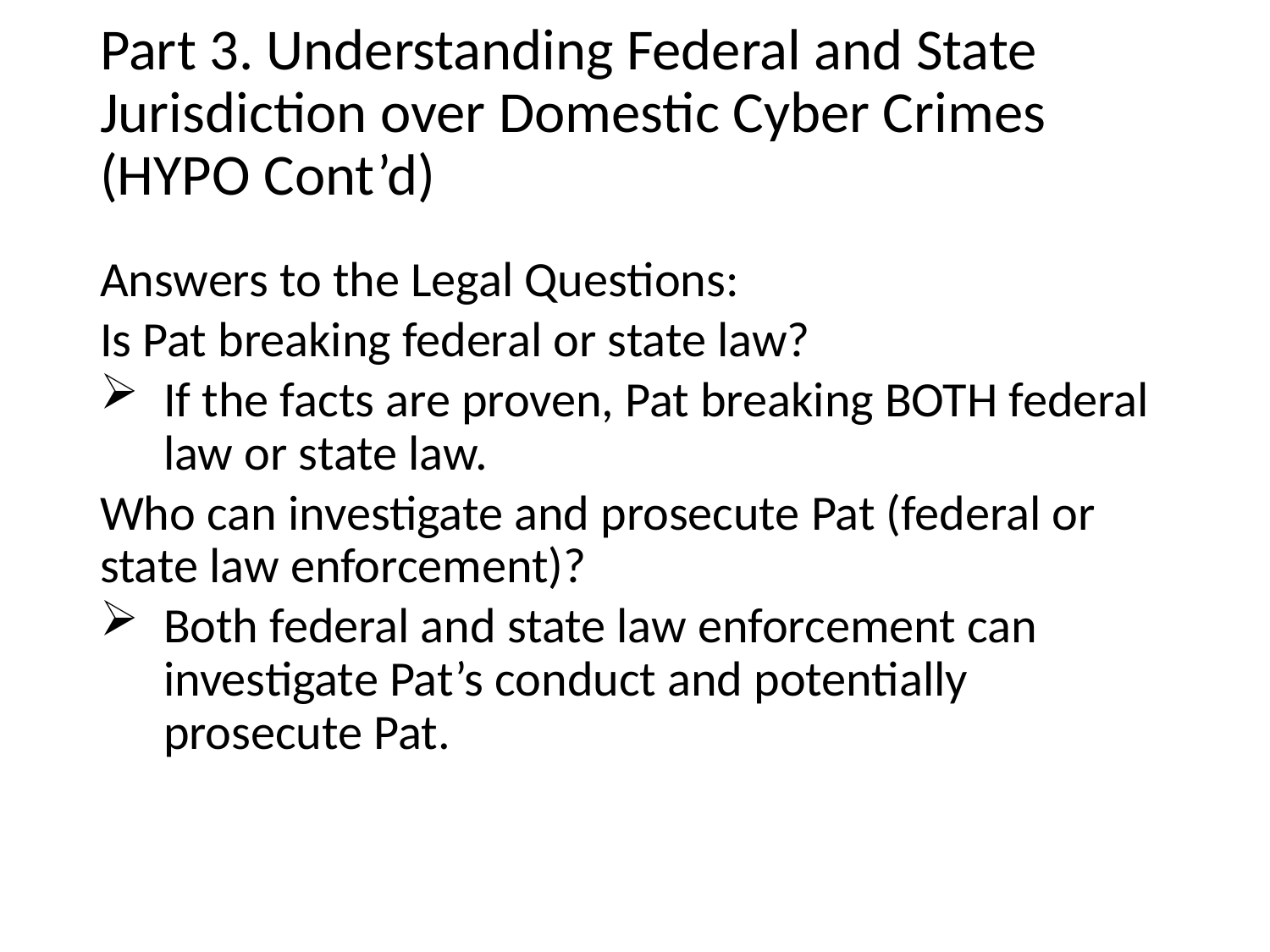

# Part 3. Understanding Federal and State Jurisdiction over Domestic Cyber Crimes (HYPO Cont’d)
Answers to the Legal Questions:
Is Pat breaking federal or state law?
If the facts are proven, Pat breaking BOTH federal law or state law.
Who can investigate and prosecute Pat (federal or state law enforcement)?
Both federal and state law enforcement can investigate Pat’s conduct and potentially prosecute Pat.